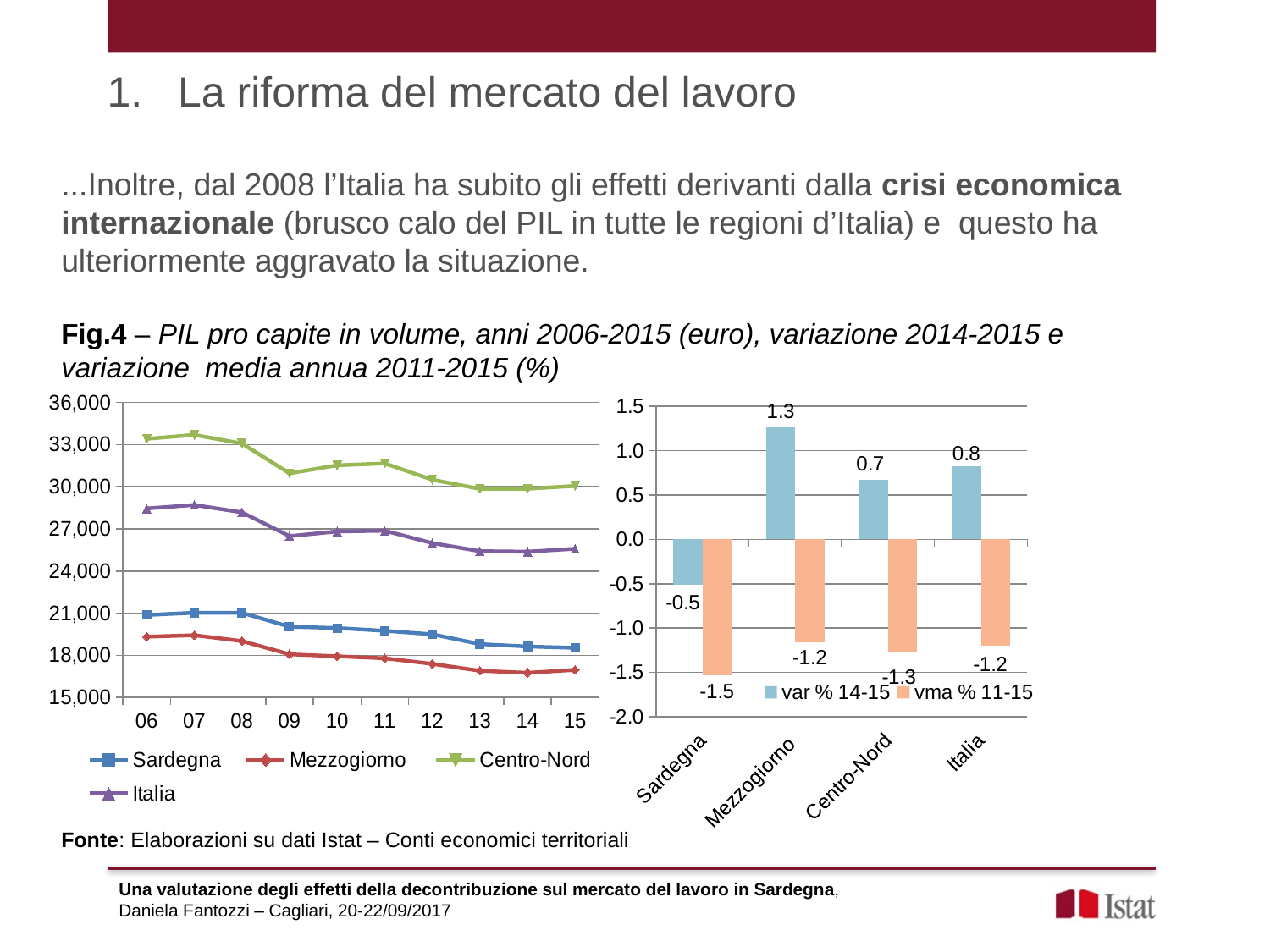

1.   La riforma del mercato del lavoro
...Inoltre, dal 2008 l’Italia ha subito gli effetti derivanti dalla crisi economica internazionale (brusco calo del PIL in tutte le regioni d’Italia) e  questo ha ulteriormente aggravato la situazione.
Fig.4 – PIL pro capite in volume, anni 2006-2015 (euro), variazione 2014-2015 e 	variazione  media annua 2011-2015 (%)

### Chart

| Category | var % 14-15 | vma % 11-15 |
|---|---|---|
| Sardegna | -0.5117031541855852 | -1.531843276982233 |
| Mezzogiorno  | 1.264982587960599 | -1.1576954878179275 |
| Centro-Nord | 0.674103983452837 | -1.2620768019710855 |
| Italia | 0.828762471083029 | -1.193616112779595 |

### Chart

| Category | Sardegna | Mezzogiorno  | Centro-Nord | Italia |
|---|---|---|---|---|
| 06 | 20874.52199772 | 19329.607467939994 | 33405.792981179984 | 28455.9922223 |
| 07 | 21032.837728189996 | 19430.54669604 | 33692.52783463 | 28699.0621298 |
| 08 | 21025.46016863 | 19018.523600979996 | 33076.56241231 | 28179.741083170007 |
| 09 | 20039.76872066001 | 18074.531061369984 | 30953.125677269996 | 26484.522405010008 |
| 10 | 19941.689296589993 | 17932.22098476001 | 31524.539227389967 | 26818.07198444 |
| 11 | 19749.148125550008 | 17790.50198689999 | 31656.34523239999 | 26869.23985996999 |
| 12 | 19497.820200949984 | 17392.90127402 | 30500.84564443 | 25991.01046227999 |
| 13 | 18803.875177139984 | 16902.74692009 | 29847.94476502002 | 25412.42186004001 |
| 14 | 18634.39693112001 | 16754.71836191 | 29856.968659210008 | 25376.070208049994 |
| 15 | 18539.04413426001 | 16966.662631849984 | 30058.23567428 | 25586.377554569997 |
Fonte: Elaborazioni su dati Istat – Conti economici territoriali
Una valutazione degli effetti della decontribuzione sul mercato del lavoro in Sardegna,
Daniela Fantozzi – Cagliari, 20-22/09/2017